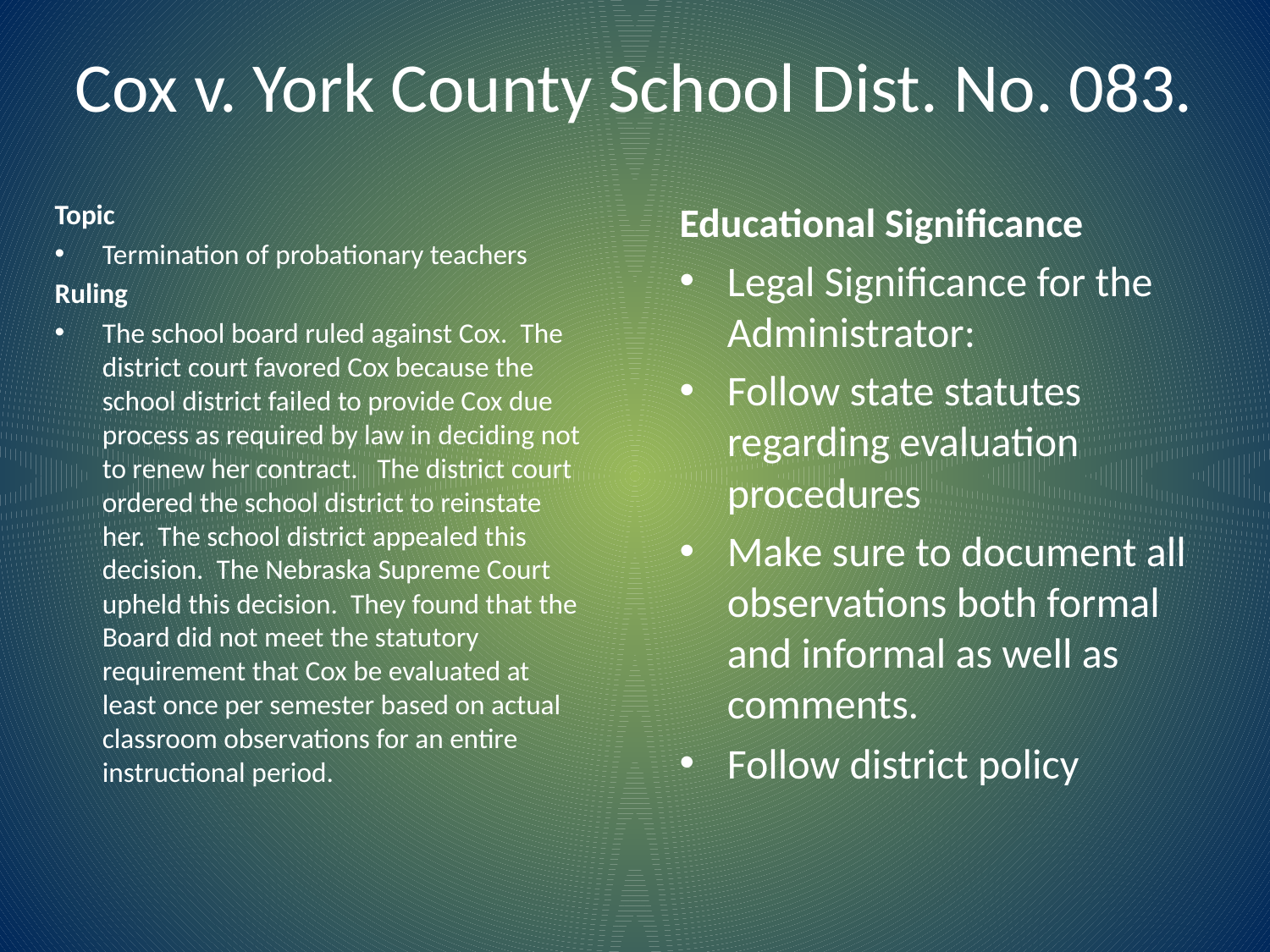

# Cox v. York County School Dist. No. 083.
Topic
Termination of probationary teachers
Ruling
The school board ruled against Cox.  The district court favored Cox because the school district failed to provide Cox due process as required by law in deciding not to renew her contract.   The district court ordered the school district to reinstate her.  The school district appealed this decision.  The Nebraska Supreme Court upheld this decision.  They found that the Board did not meet the statutory requirement that Cox be evaluated at least once per semester based on actual classroom observations for an entire instructional period.

Educational Significance
Legal Significance for the Administrator:
Follow state statutes regarding evaluation procedures
Make sure to document all observations both formal and informal as well as comments.
Follow district policy